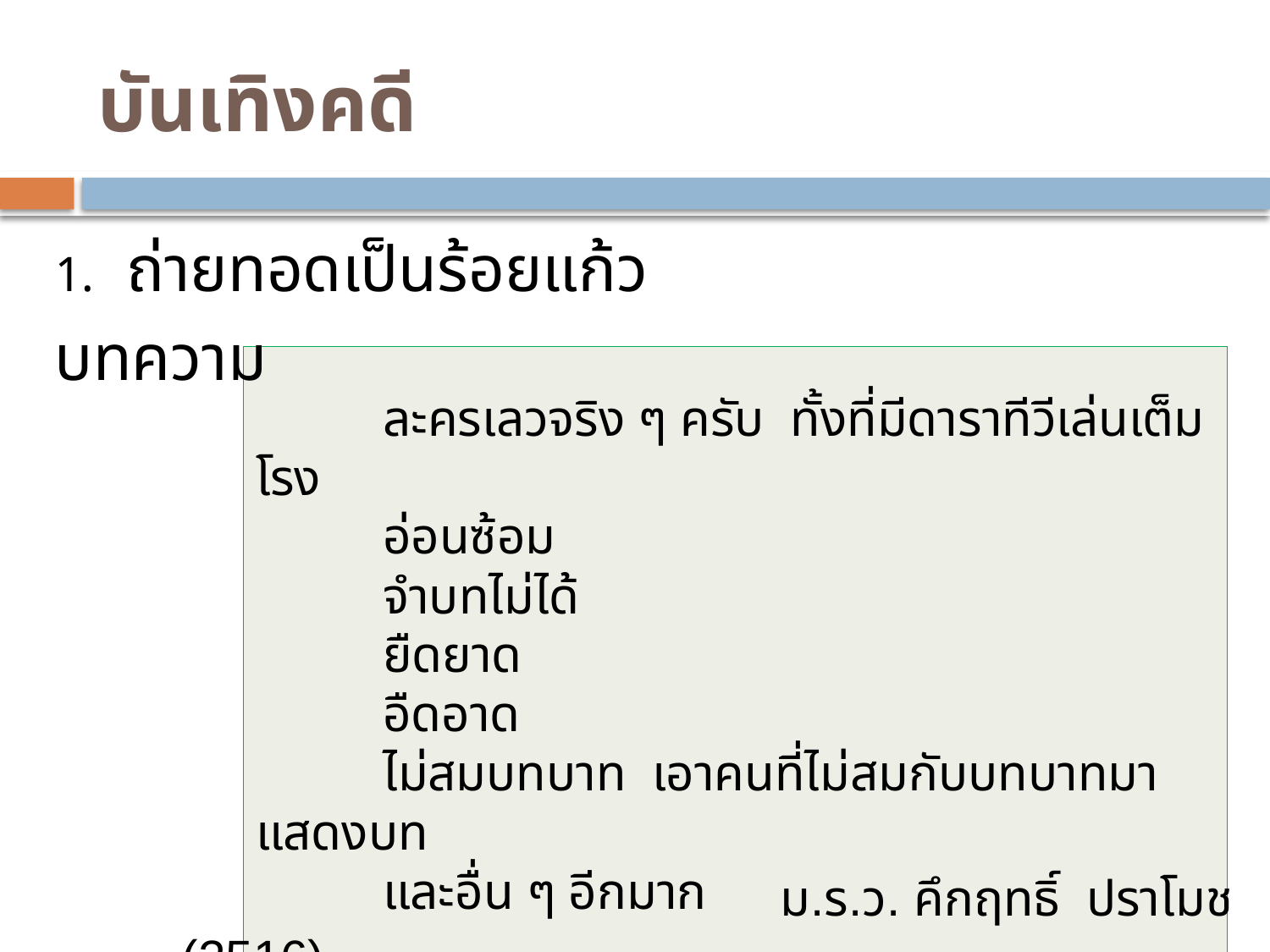

# บันเทิงคดี
ถ่ายทอดเป็นร้อยแก้ว
บทความ

					       ม.ร.ว. คึกฤทธิ์  ปราโมช (2516)

	ละครเลวจริง ๆ ครับ  ทั้งที่มีดาราทีวีเล่นเต็มโรง
	อ่อนซ้อม
	จำบทไม่ได้
	ยืดยาด
	อืดอาด
	ไม่สมบทบาท  เอาคนที่ไม่สมกับบทบาทมาแสดงบท
	และอื่น ๆ อีกมาก